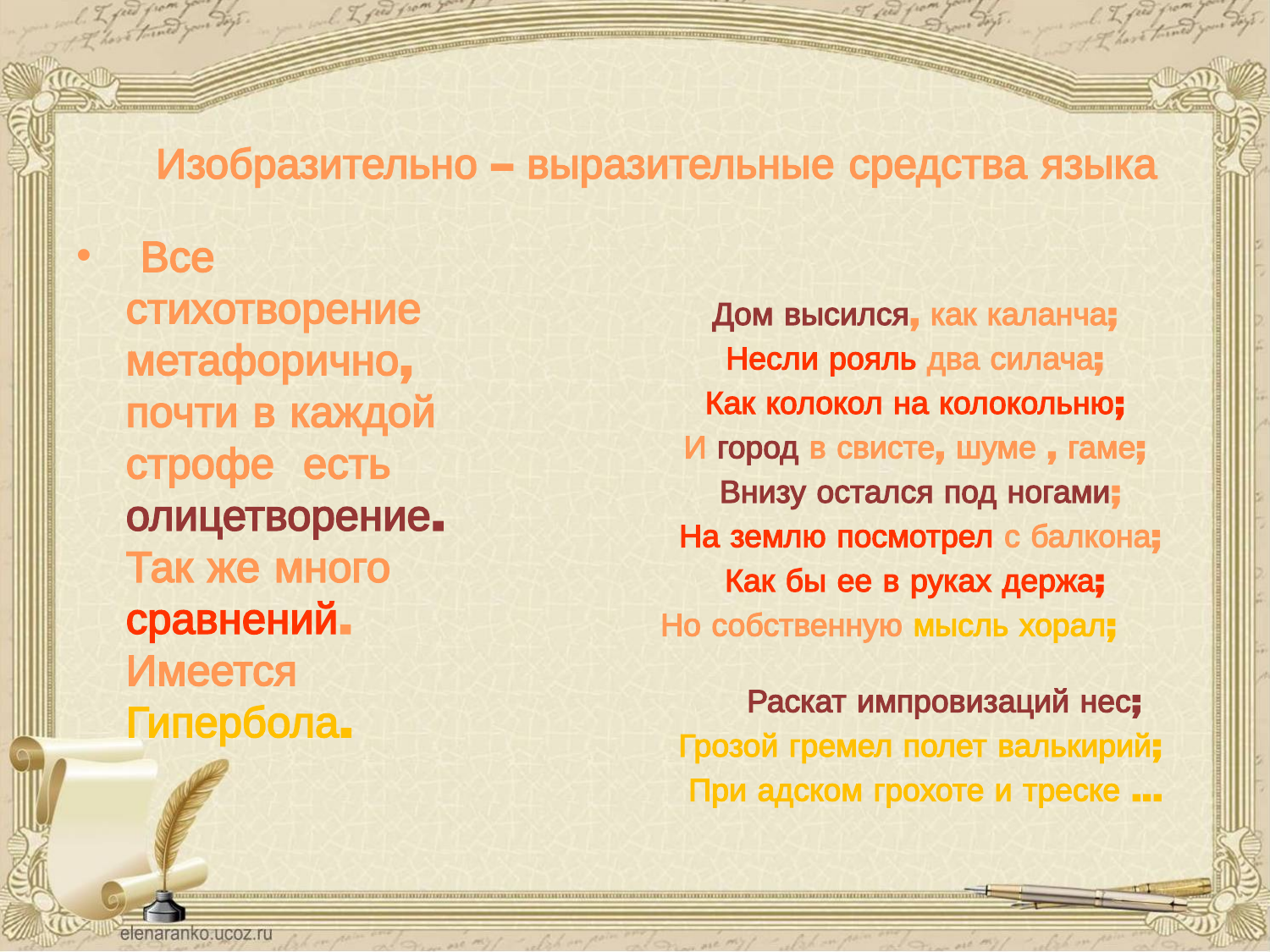

# Изобразительно – выразительные средства языка
 Все стихотворение метафорично, почти в каждой строфе  есть олицетворение. Так же много сравнений. Имеется Гипербола.

Дом высился, как каланча;
Несли рояль два силача;
Как колокол на колокольню;
И город в свисте, шуме , гаме;
Внизу остался под ногами;
На землю посмотрел с балкона;
Как бы ее в руках держа;
 Но собственную мысль хорал;                                                       Раскат импровизаций нес;
Грозой гремел полет валькирий;
 При адском грохоте и треске …